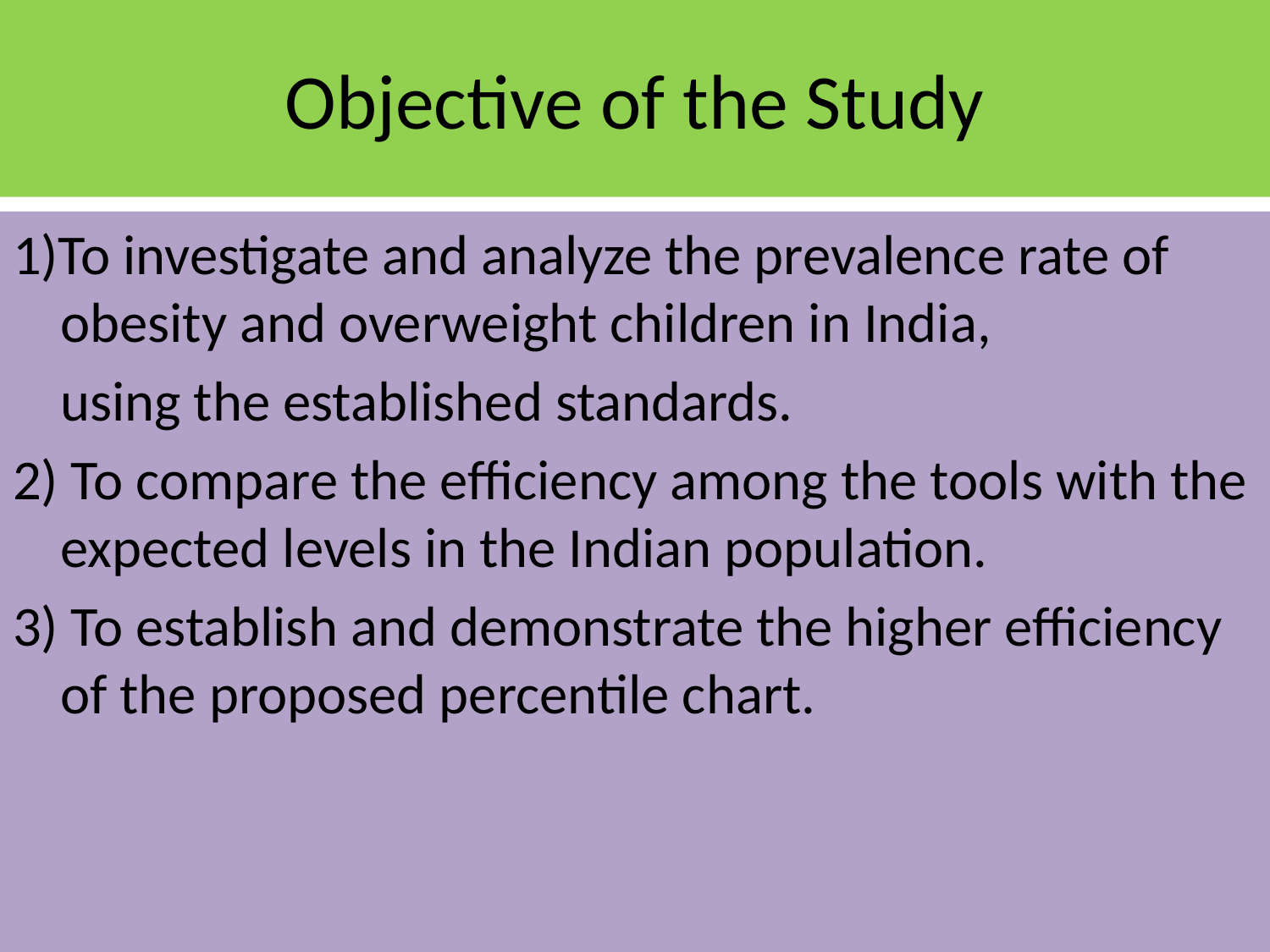

# Objective of the Study
1)To investigate and analyze the prevalence rate of obesity and overweight children in India,
	using the established standards.
2) To compare the efficiency among the tools with the expected levels in the Indian population.
3) To establish and demonstrate the higher efficiency of the proposed percentile chart.